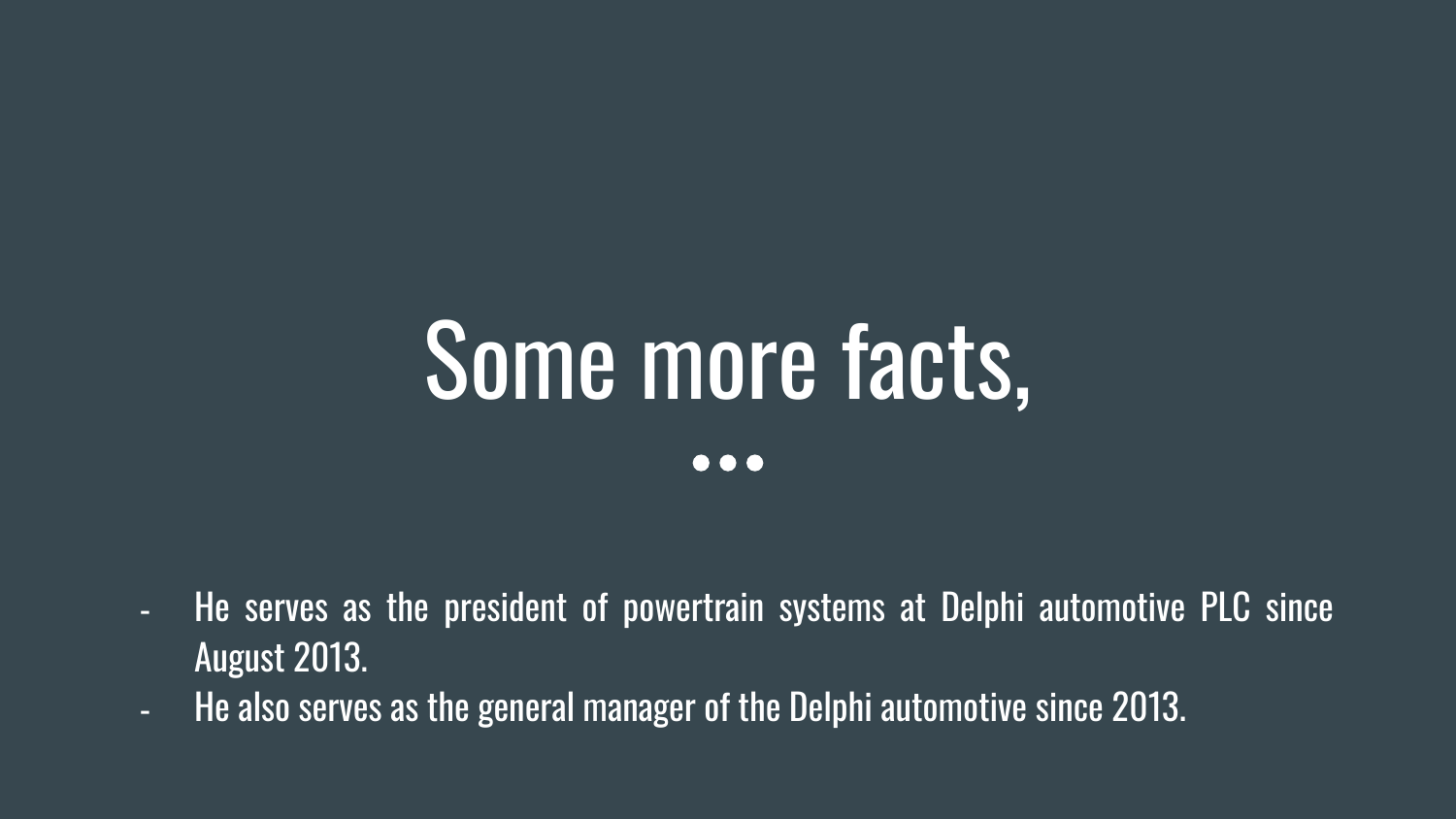

# Some more facts,
He serves as the president of powertrain systems at Delphi automotive PLC since August 2013.
He also serves as the general manager of the Delphi automotive since 2013.